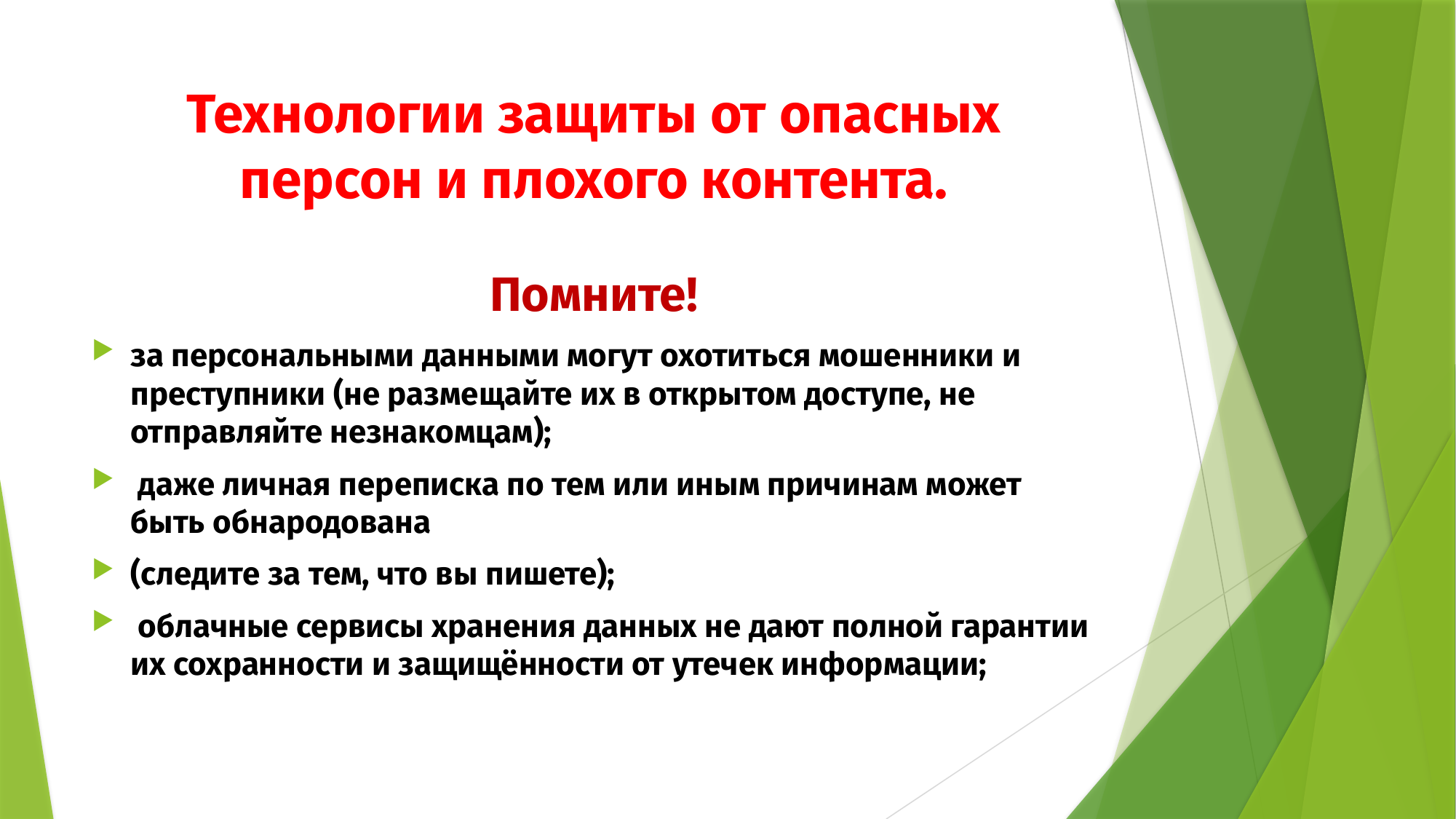

# Технологии защиты от опасных персон и плохого контента.
Помните!
за персональными данными могут охотиться мошенники и преступники (не размещайте их в открытом доступе, не отправляйте незнакомцам);
 даже личная переписка по тем или иным причинам может быть обнародована
(следите за тем, что вы пишете);
 облачные сервисы хранения данных не дают полной гарантии их сохранности и защищённости от утечек информации;